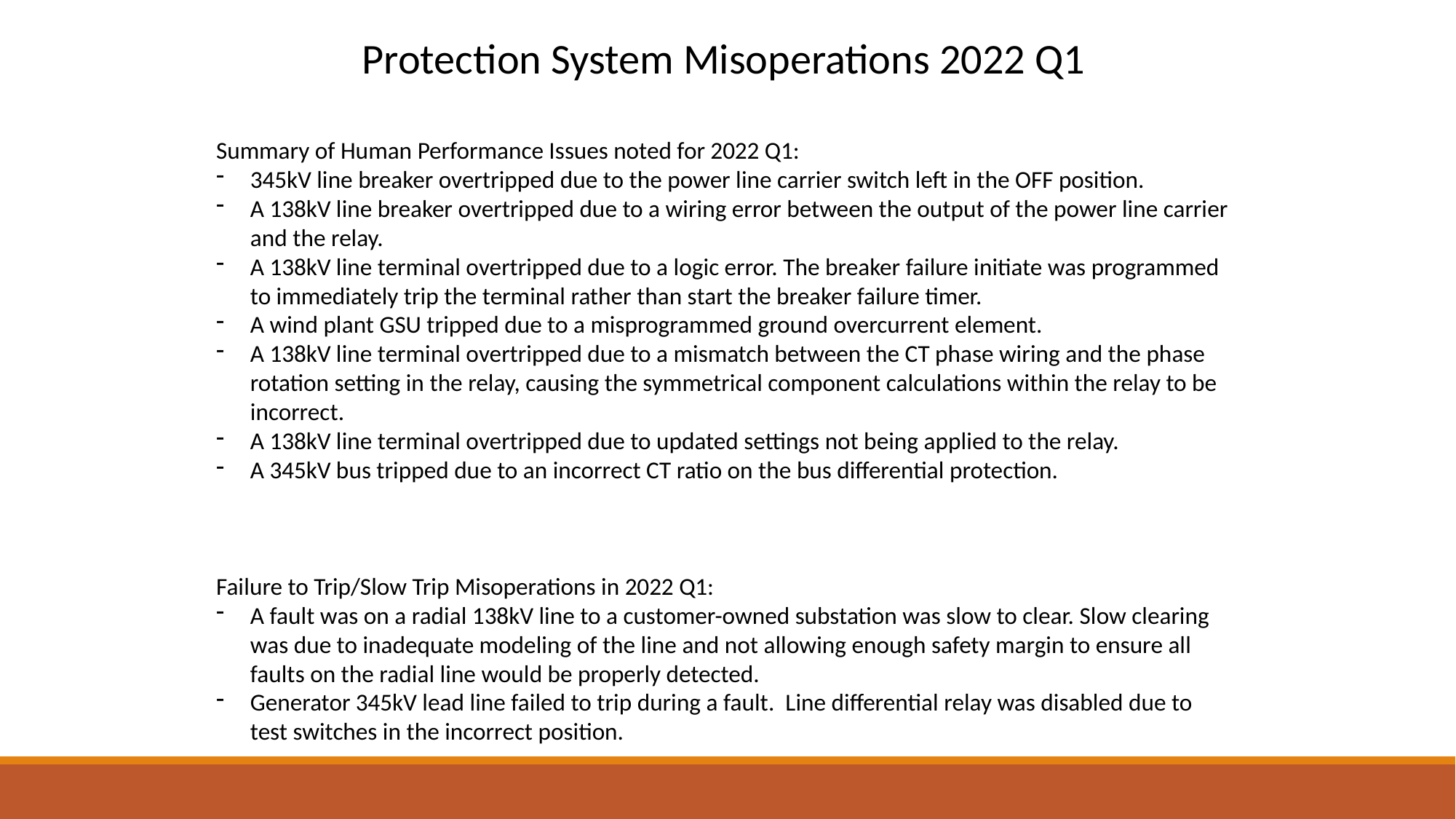

Protection System Misoperations 2022 Q1
Summary of Human Performance Issues noted for 2022 Q1:
345kV line breaker overtripped due to the power line carrier switch left in the OFF position.
A 138kV line breaker overtripped due to a wiring error between the output of the power line carrier and the relay.
A 138kV line terminal overtripped due to a logic error. The breaker failure initiate was programmed to immediately trip the terminal rather than start the breaker failure timer.
A wind plant GSU tripped due to a misprogrammed ground overcurrent element.
A 138kV line terminal overtripped due to a mismatch between the CT phase wiring and the phase rotation setting in the relay, causing the symmetrical component calculations within the relay to be incorrect.
A 138kV line terminal overtripped due to updated settings not being applied to the relay.
A 345kV bus tripped due to an incorrect CT ratio on the bus differential protection.

Failure to Trip/Slow Trip Misoperations in 2022 Q1:
A fault was on a radial 138kV line to a customer-owned substation was slow to clear. Slow clearing was due to inadequate modeling of the line and not allowing enough safety margin to ensure all faults on the radial line would be properly detected.
Generator 345kV lead line failed to trip during a fault.  Line differential relay was disabled due to test switches in the incorrect position.